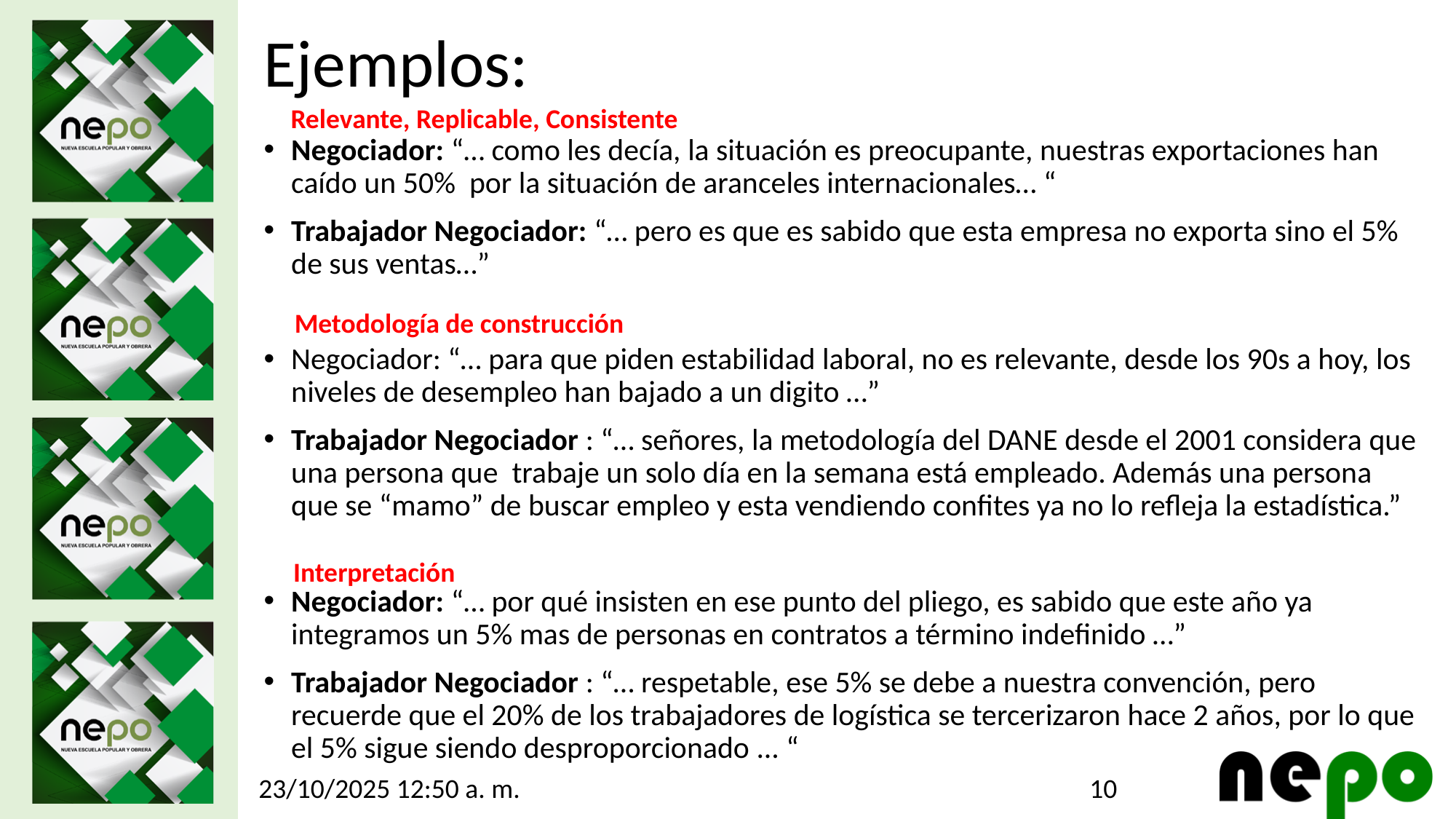

# Ejemplos:
Relevante, Replicable, Consistente
Negociador: “… como les decía, la situación es preocupante, nuestras exportaciones han caído un 50%  por la situación de aranceles internacionales… “
Trabajador Negociador: “… pero es que es sabido que esta empresa no exporta sino el 5% de sus ventas…”

Negociador: “… para que piden estabilidad laboral, no es relevante, desde los 90s a hoy, los niveles de desempleo han bajado a un digito …”
Trabajador Negociador : “… señores, la metodología del DANE desde el 2001 considera que una persona que  trabaje un solo día en la semana está empleado. Además una persona que se “mamo” de buscar empleo y esta vendiendo confites ya no lo refleja la estadística.”

Negociador: “… por qué insisten en ese punto del pliego, es sabido que este año ya integramos un 5% mas de personas en contratos a término indefinido …”
Trabajador Negociador : “… respetable, ese 5% se debe a nuestra convención, pero recuerde que el 20% de los trabajadores de logística se tercerizaron hace 2 años, por lo que el 5% sigue siendo desproporcionado ... “
Metodología de construcción
Interpretación
10
23/10/2025 12:50 a. m.